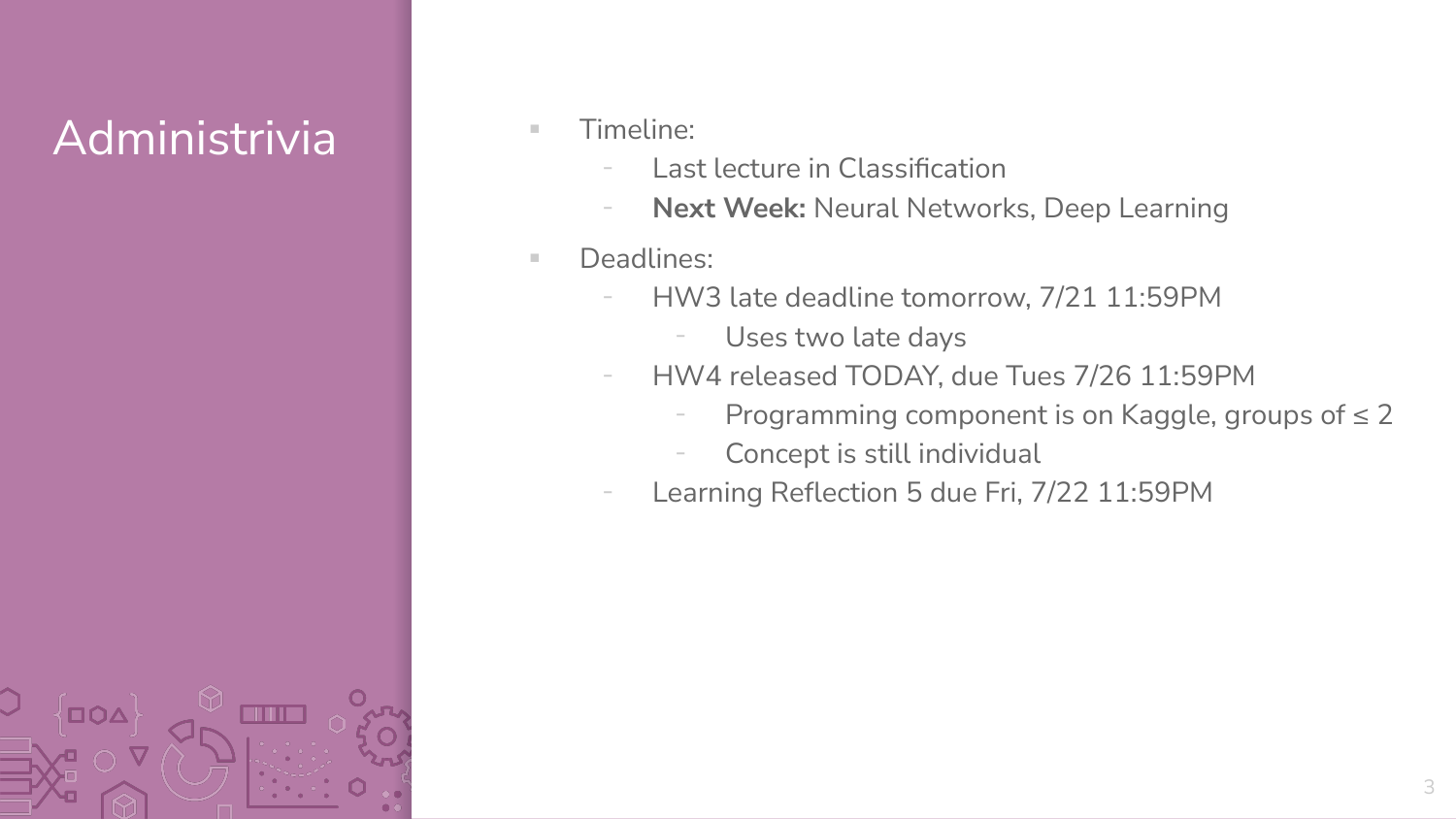

# Administrivia
Timeline:
Last lecture in Classification
Next Week: Neural Networks, Deep Learning
Deadlines:
HW3 late deadline tomorrow, 7/21 11:59PM
Uses two late days
HW4 released TODAY, due Tues 7/26 11:59PM
Programming component is on Kaggle, groups of ≤ 2
Concept is still individual
Learning Reflection 5 due Fri, 7/22 11:59PM

3